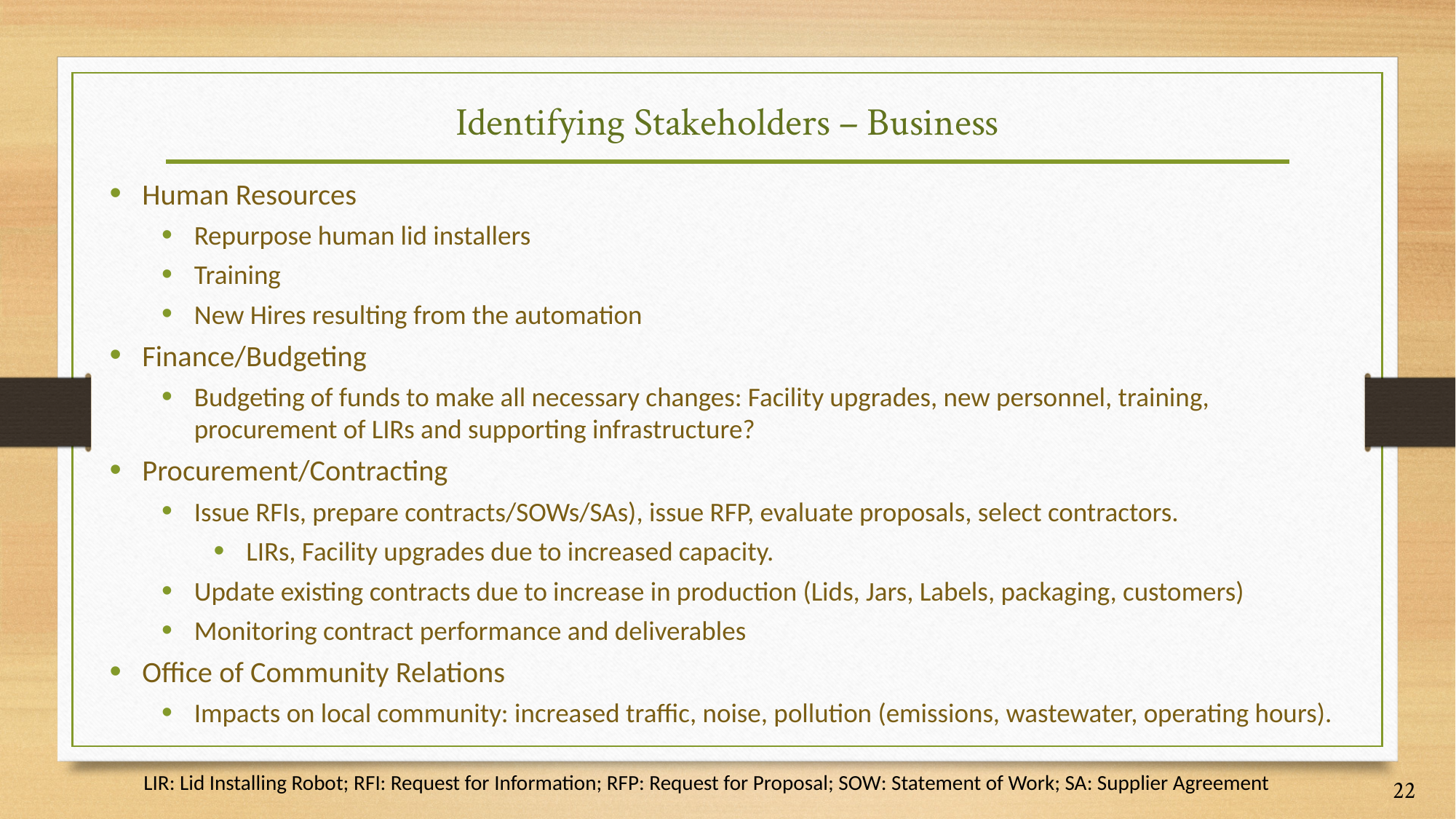

# Identifying Stakeholders – Business
Human Resources
Repurpose human lid installers
Training
New Hires resulting from the automation
Finance/Budgeting
Budgeting of funds to make all necessary changes: Facility upgrades, new personnel, training, procurement of LIRs and supporting infrastructure?
Procurement/Contracting
Issue RFIs, prepare contracts/SOWs/SAs), issue RFP, evaluate proposals, select contractors.
LIRs, Facility upgrades due to increased capacity.
Update existing contracts due to increase in production (Lids, Jars, Labels, packaging, customers)
Monitoring contract performance and deliverables
Office of Community Relations
Impacts on local community: increased traffic, noise, pollution (emissions, wastewater, operating hours).
LIR: Lid Installing Robot; RFI: Request for Information; RFP: Request for Proposal; SOW: Statement of Work; SA: Supplier Agreement
22